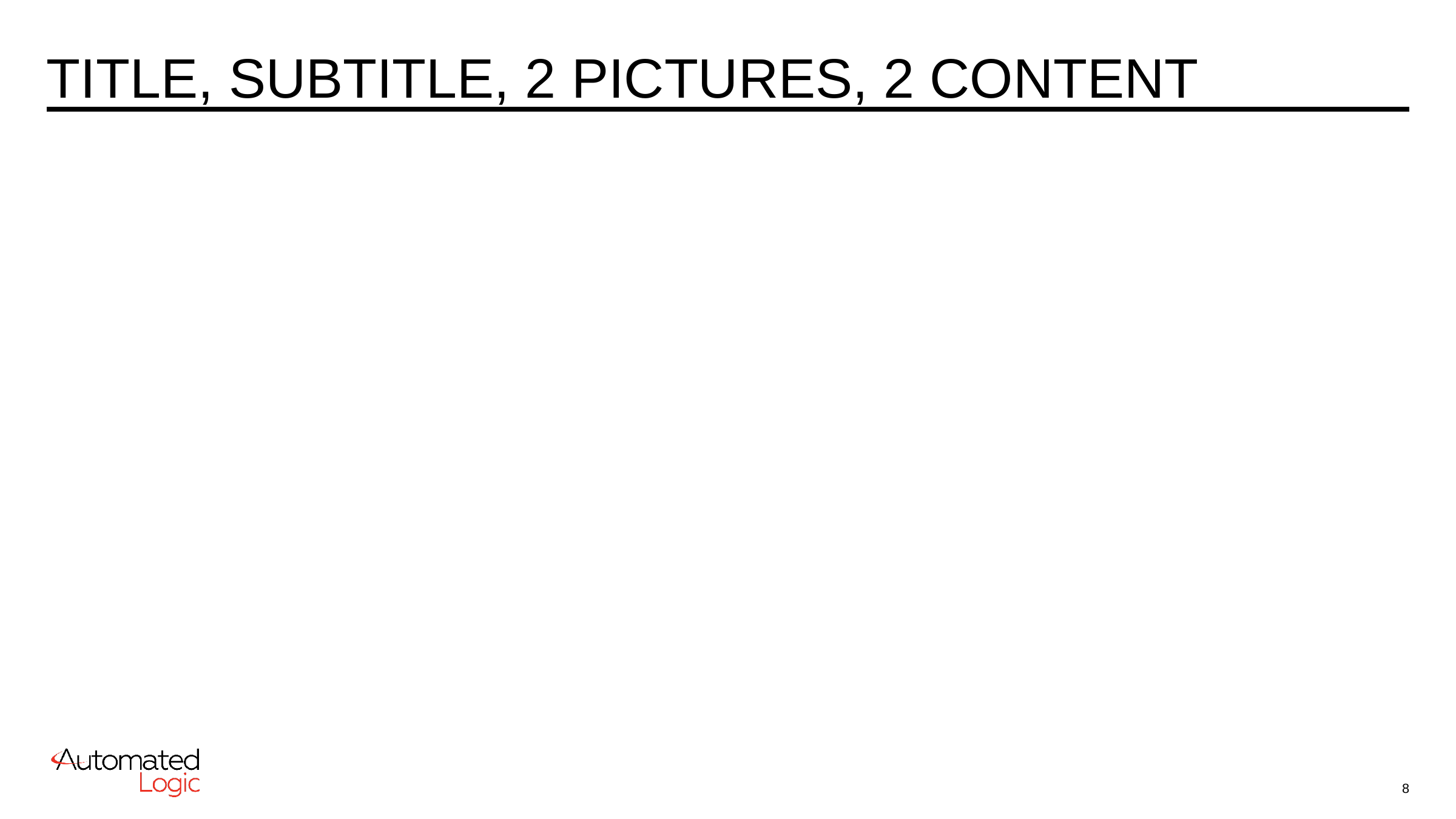

# Title, Subtitle, 2 Pictures, 2 Content

8